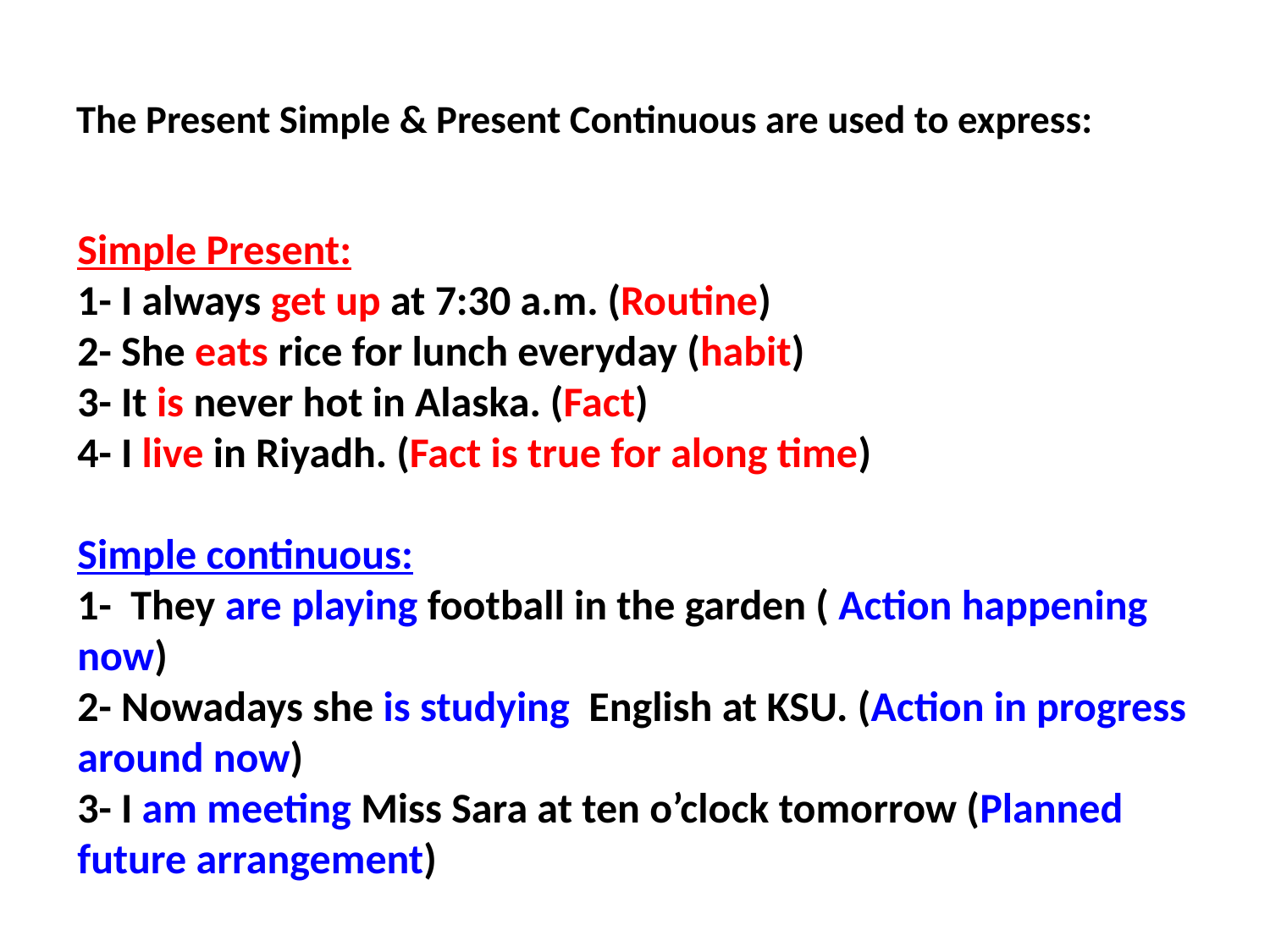

# The Present Simple & Present Continuous are used to express:
Simple Present:
1- I always get up at 7:30 a.m. (Routine)
2- She eats rice for lunch everyday (habit)
3- It is never hot in Alaska. (Fact)
4- I live in Riyadh. (Fact is true for along time)

Simple continuous:
1-  They are playing football in the garden ( Action happening now)
2- Nowadays she is studying  English at KSU. (Action in progress  around now)
3- I am meeting Miss Sara at ten o’clock tomorrow (Planned future arrangement)